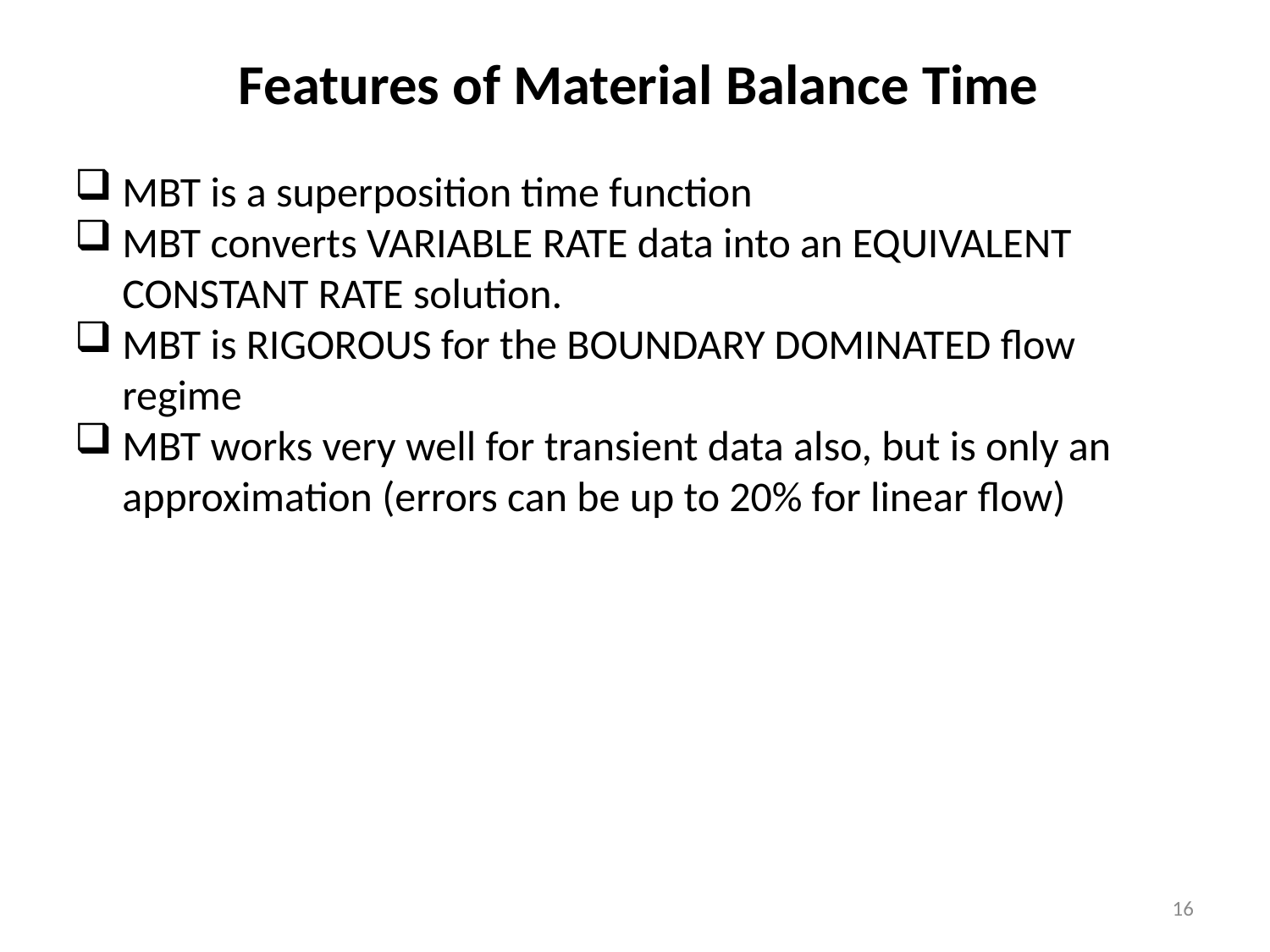

Features of Material Balance Time
MBT is a superposition time function
MBT converts VARIABLE RATE data into an EQUIVALENT CONSTANT RATE solution.
MBT is RIGOROUS for the BOUNDARY DOMINATED flow regime
MBT works very well for transient data also, but is only an approximation (errors can be up to 20% for linear flow)
16